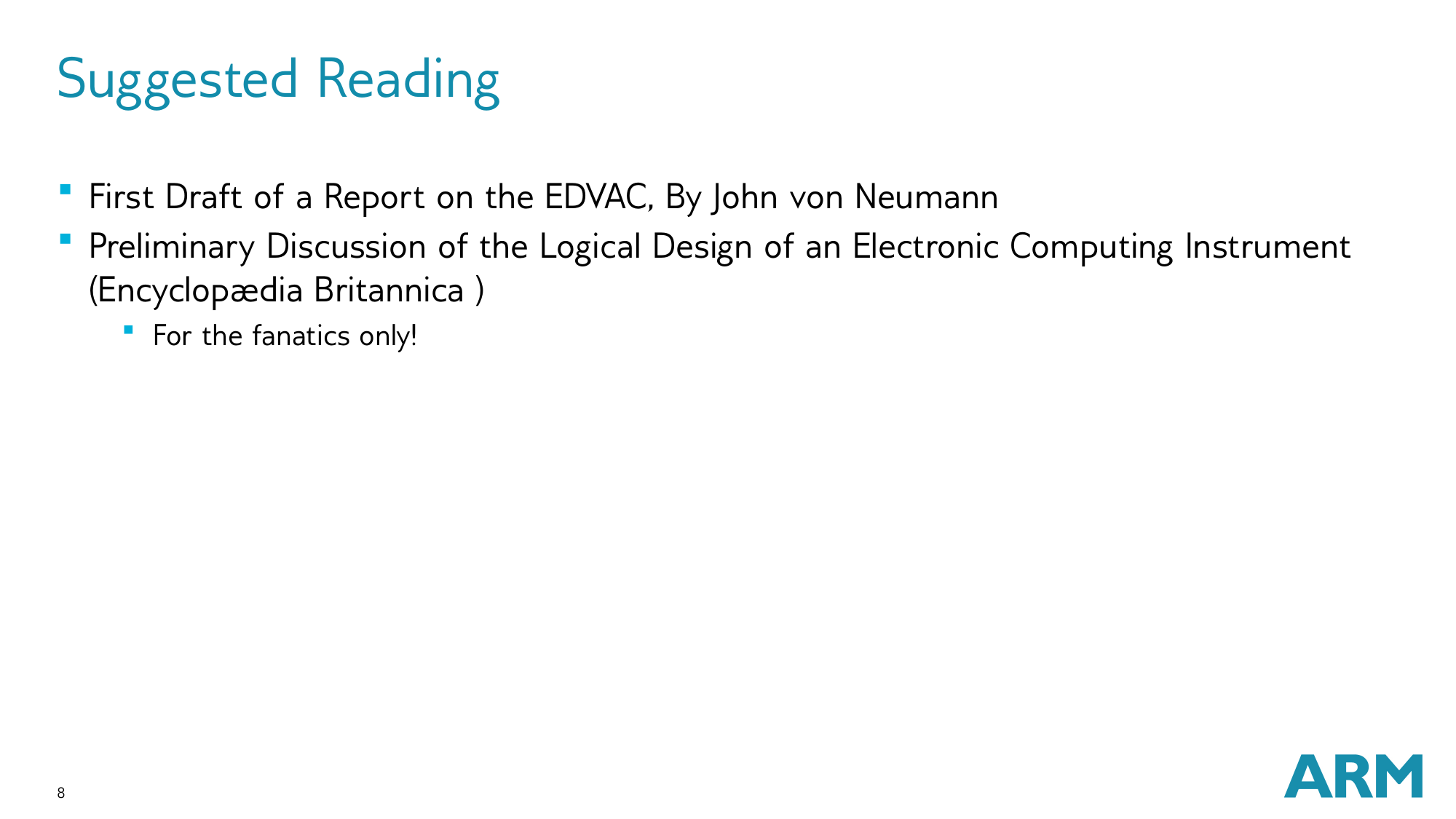

# Suggested Reading
First Draft of a Report on the EDVAC, By John von Neumann
Preliminary Discussion of the Logical Design of an Electronic Computing Instrument  (Encyclopaedia Britannica )
For the fanatics only!